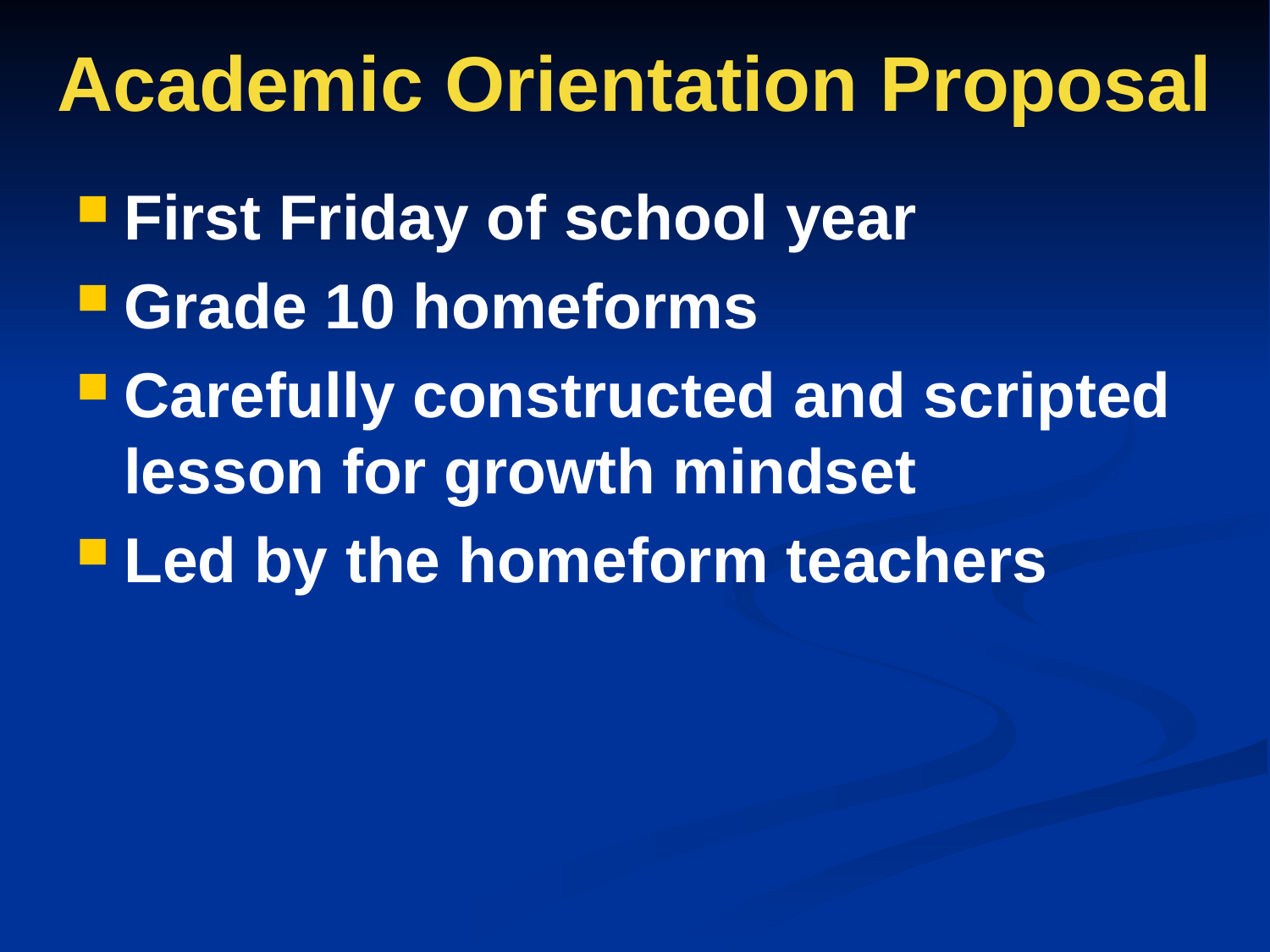

# Academic Orientation Proposal
First Friday of school year
Grade 10 homeforms
Carefully constructed and scripted lesson for growth mindset
Led by the homeform teachers